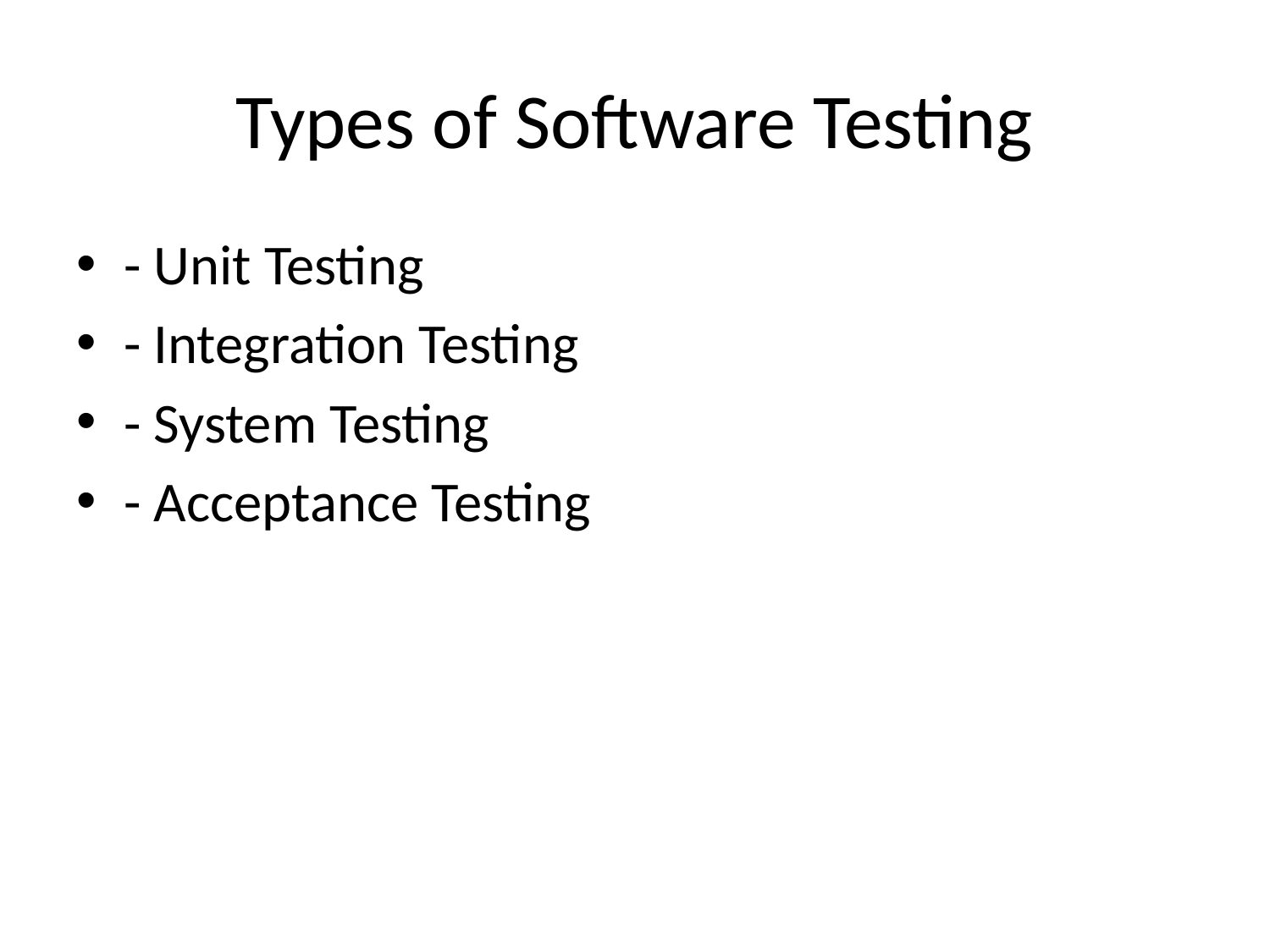

# Types of Software Testing
- Unit Testing
- Integration Testing
- System Testing
- Acceptance Testing